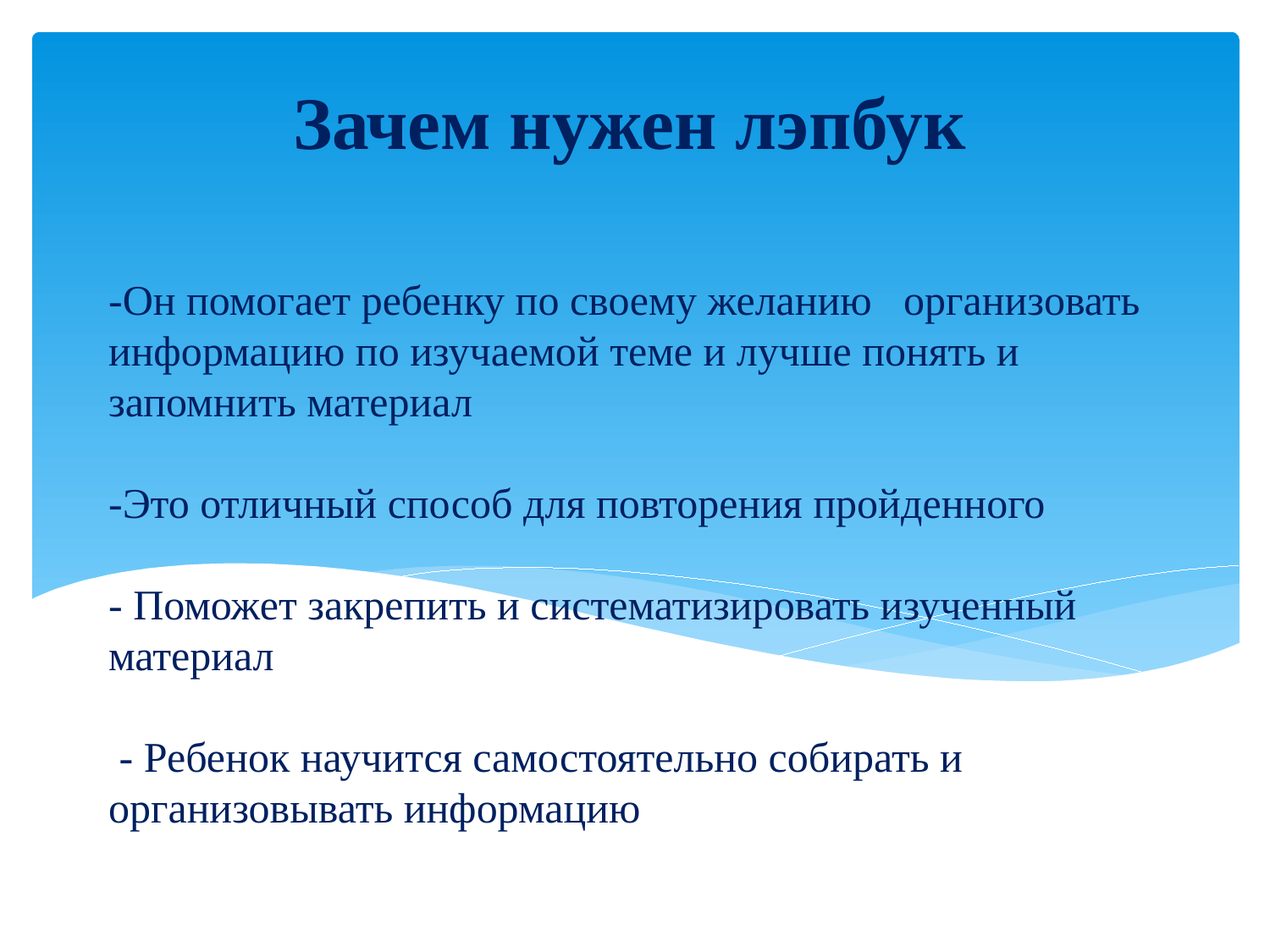

Зачем нужен лэпбук
# -Он помогает ребенку по своему желанию   организовать информацию по изучаемой теме и лучше понять и запомнить материал -Это отличный способ для повторения пройденного - Поможет закрепить и систематизировать изученный материал - Ребенок научится самостоятельно собирать и организовывать информацию